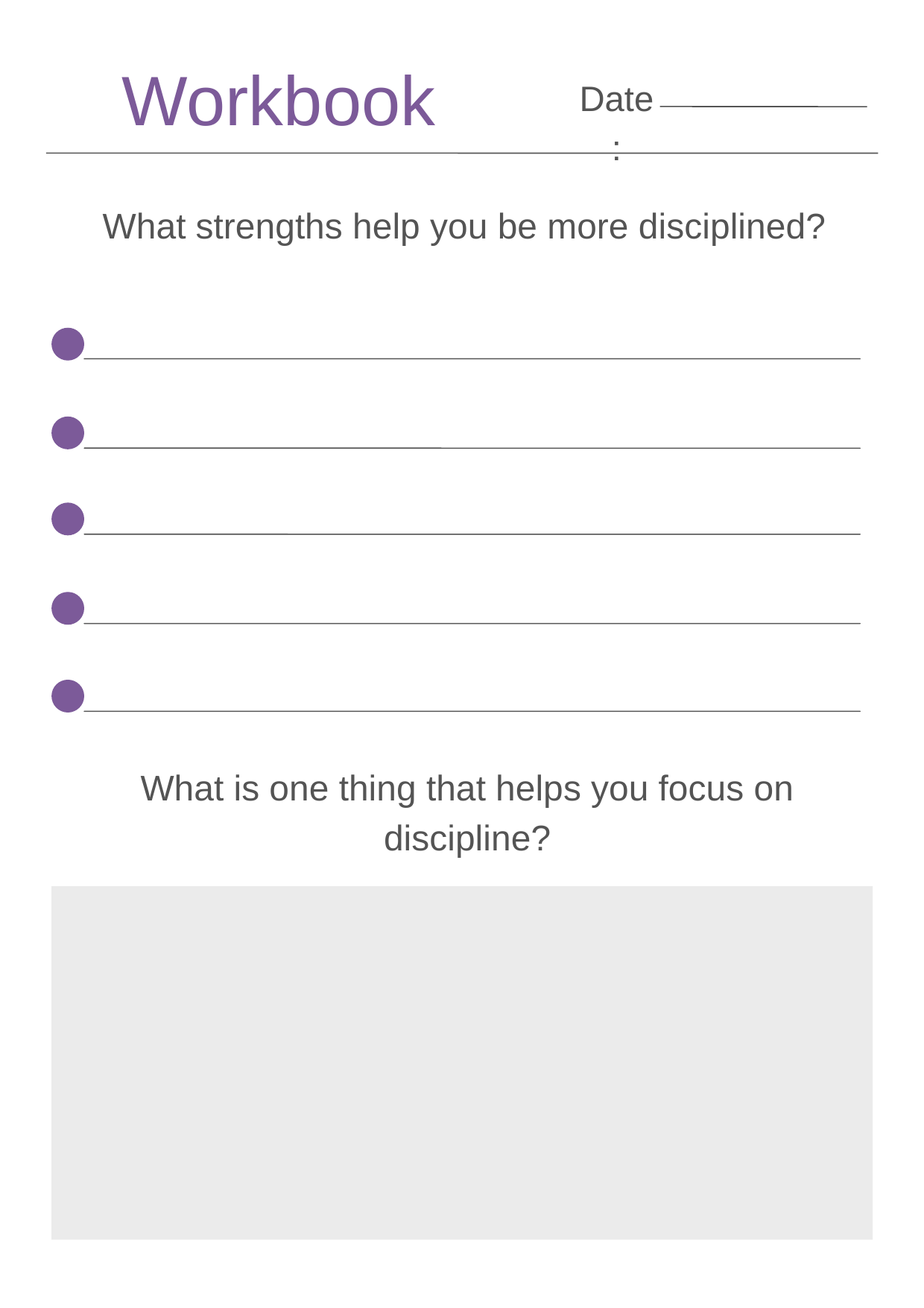

Workbook
Date:

What strengths help you be more disciplined?

What is one thing that helps you focus on discipline?